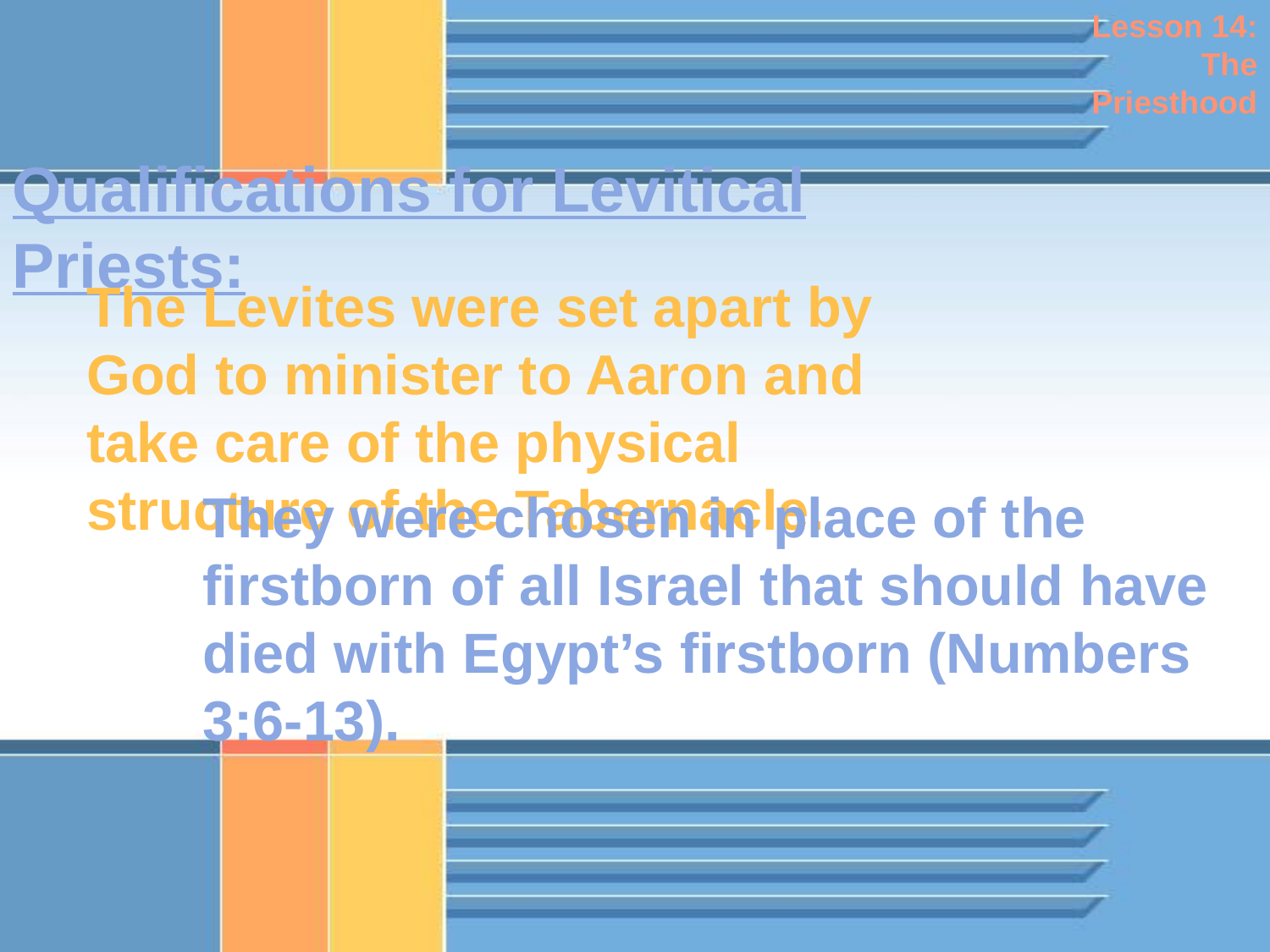

Lesson 14: The Priesthood
Qualifications for Levitical Priests:
The Levites were set apart by God to minister to Aaron and take care of the physical structure of the Tabernacle.
They were chosen in place of the firstborn of all Israel that should have died with Egypt’s firstborn (Numbers 3:6-13).